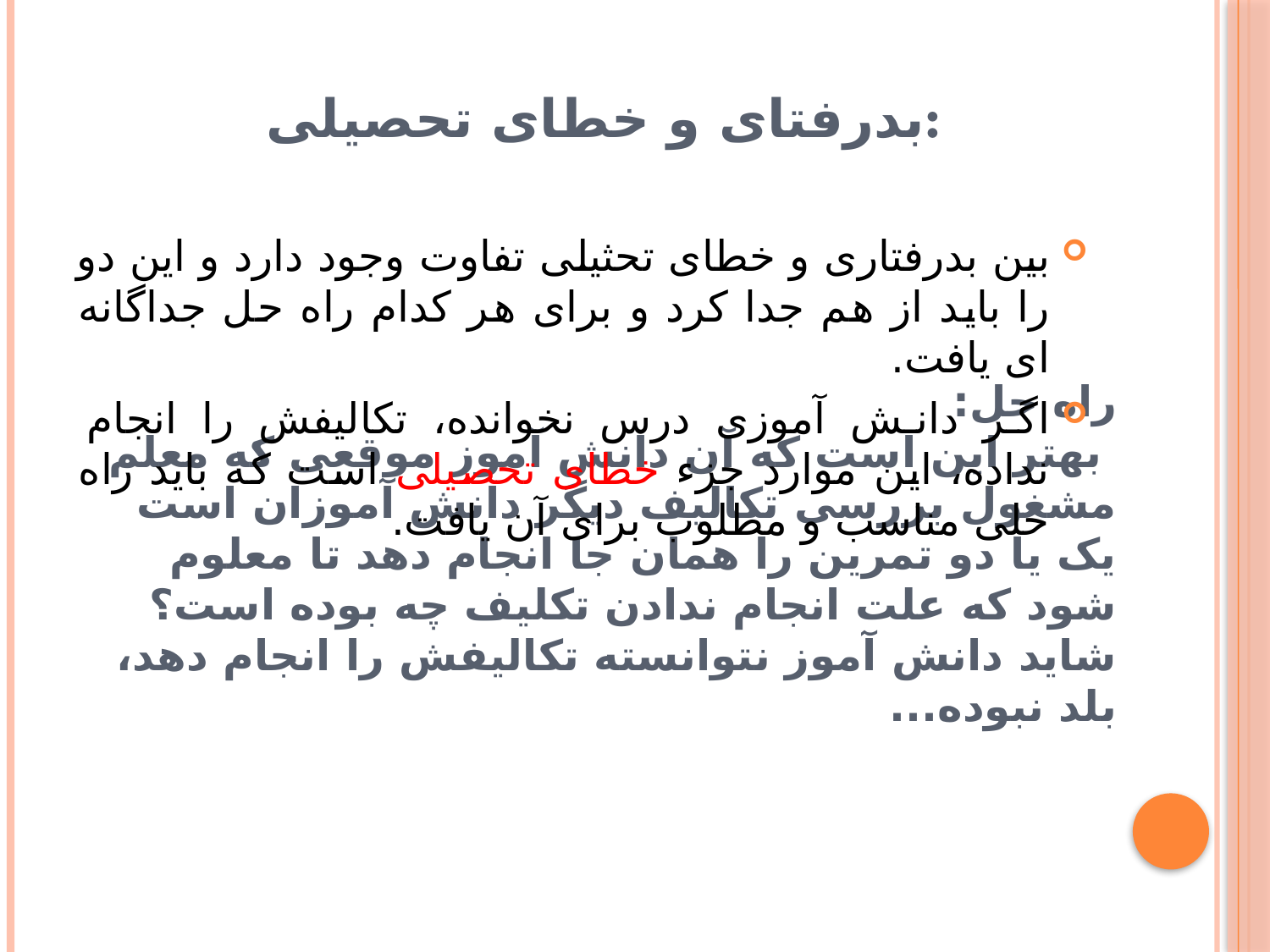

بدرفتای و خطای تحصیلی:
بین بدرفتاری و خطای تحثیلی تفاوت وجود دارد و این دو را باید از هم جدا کرد و برای هر کدام راه حل جداگانه ای یافت.
اگر دانش آموزی درس نخوانده، تکالیفش را انجام نداده، این موارد جزء خطای تحصیلی است که باید راه حلی مناسب و مطلوب برای آن یافت.

# راه حل: بهتر این است که آن دانش آموز موقعی که معلم مشغول بررسی تکالیف دیگر دانش آموزان است یک یا دو تمرین را همان جا انجام دهد تا معلوم شود که علت انجام ندادن تکلیف چه بوده است؟ شاید دانش آموز نتوانسته تکالیفش را انجام دهد، بلد نبوده...